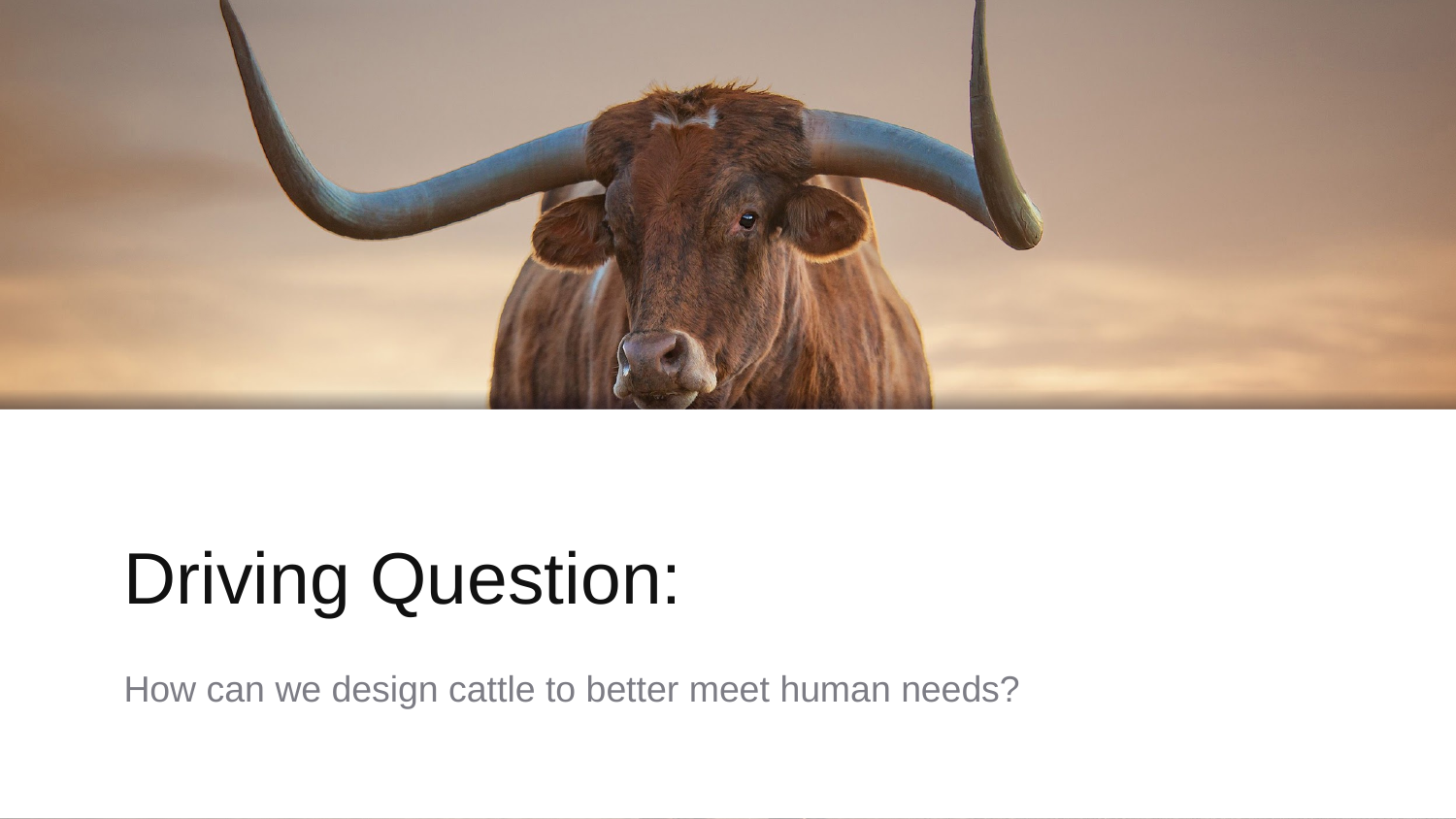

# Driving Question:
How can we design cattle to better meet human needs?